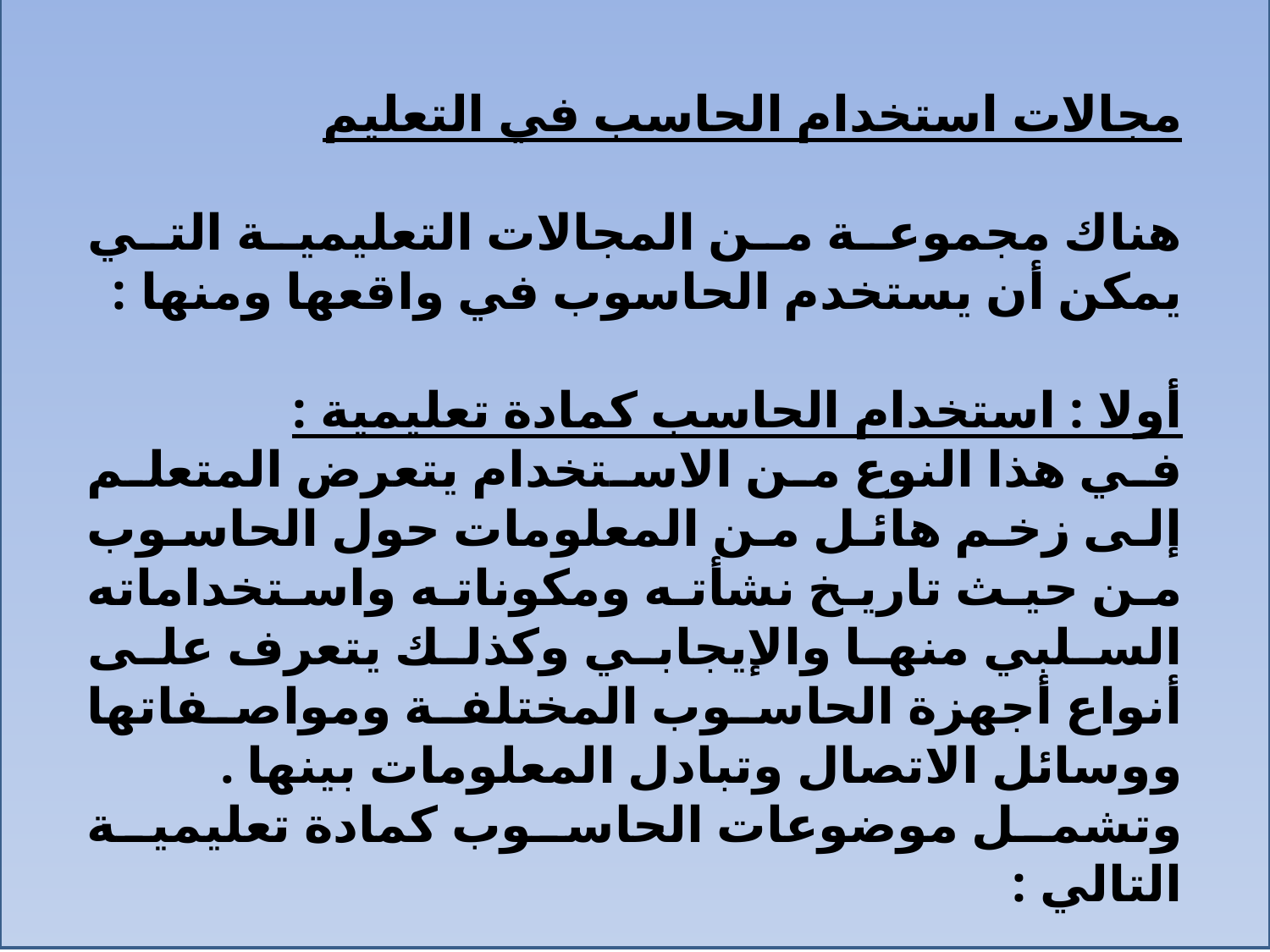

مجالات استخدام الحاسب في التعليم

هناك مجموعة من المجالات التعليمية التي يمكن أن يستخدم الحاسوب في واقعها ومنها :

أولا : استخدام الحاسب كمادة تعليمية :
في هذا النوع من الاستخدام يتعرض المتعلم إلى زخم هائل من المعلومات حول الحاسوب من حيث تاريخ نشأته ومكوناته واستخداماته السلبي منها والإيجابي وكذلك يتعرف على أنواع أجهزة الحاسوب المختلفة ومواصفاتها ووسائل الاتصال وتبادل المعلومات بينها .
وتشمل موضوعات الحاسوب كمادة تعليمية التالي :